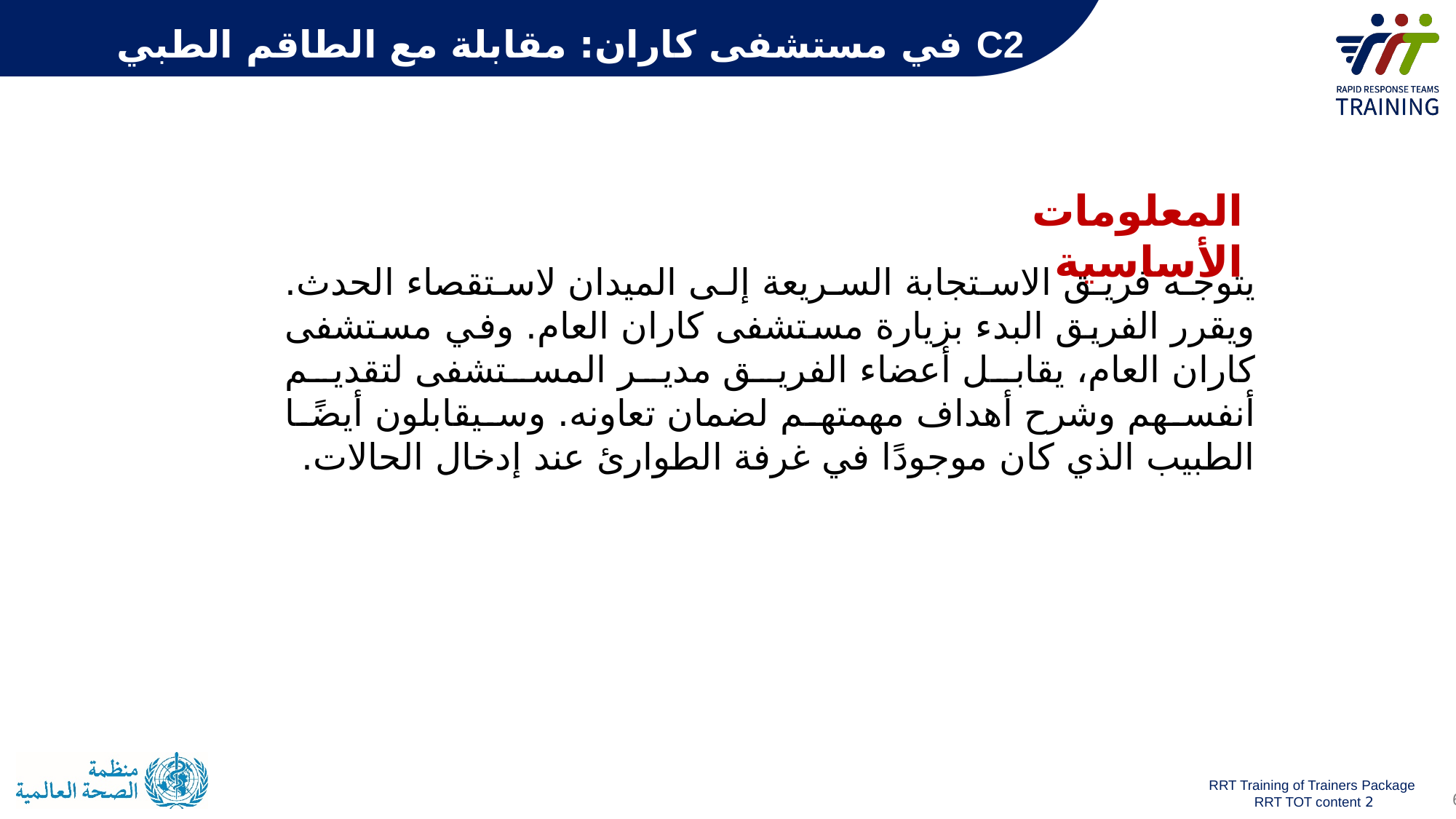

# C2 في مستشفى كاران: مقابلة مع الطاقم الطبي
يتوجه فريق الاستجابة السريعة إلى الميدان لاستقصاء الحدث. ويقرر الفريق البدء بزيارة مستشفى كاران العام. وفي مستشفى كاران العام، يقابل أعضاء الفريق مدير المستشفى لتقديم أنفسهم وشرح أهداف مهمتهم لضمان تعاونه. وسيقابلون أيضًا الطبيب الذي كان موجودًا في غرفة الطوارئ عند إدخال الحالات.
المعلومات الأساسية